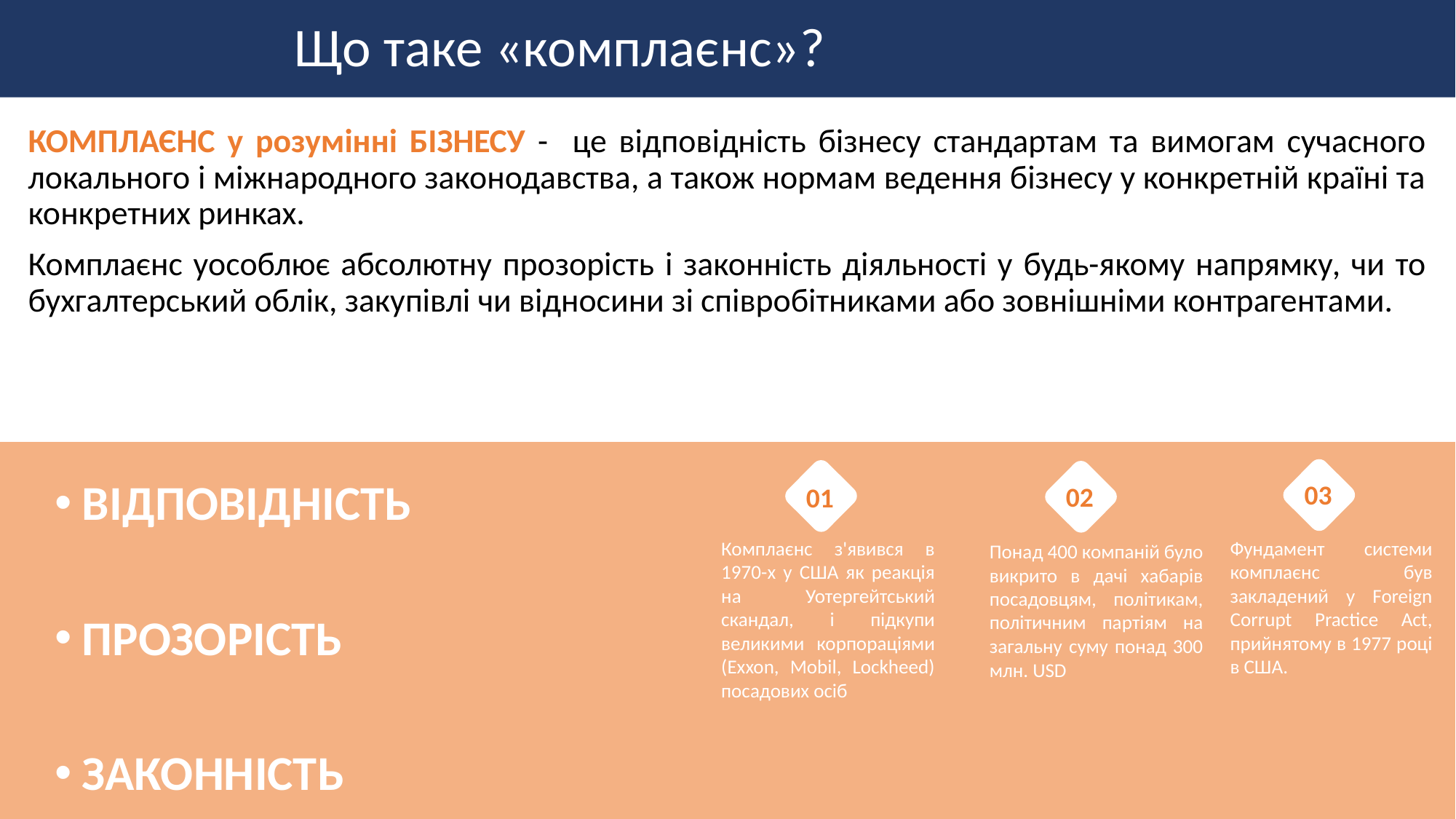

Що таке «комплаєнс»?
КОМПЛАЄНС у розумінні БІЗНЕСУ -  це відповідність бізнесу стандартам та вимогам сучасного локального і міжнародного законодавства, а також нормам ведення бізнесу у конкретній країні та конкретних ринках.
Комплаєнс уособлює абсолютну прозорість і законність діяльності у будь-якому напрямку, чи то бухгалтерський облік, закупівлі чи відносини зі співробітниками або зовнішніми контрагентами.

ВІДПОВІДНІСТЬ

ПРОЗОРІСТЬ

ЗАКОННІСТЬ

03
02
01
Фундамент системи комплаєнс був закладений у Foreign Corrupt Practice Act, прийнятому в 1977 році в США.
Комплаєнс з'явився в 1970-х у США як реакція на Уотергейтський скандал, і підкупи великими корпораціями (Exxon, Mobil, Lockheed) посадових осіб

Понад 400 компаній було викрито в дачі хабарів посадовцям, політикам, політичним партіям на загальну суму понад 300 млн. USD